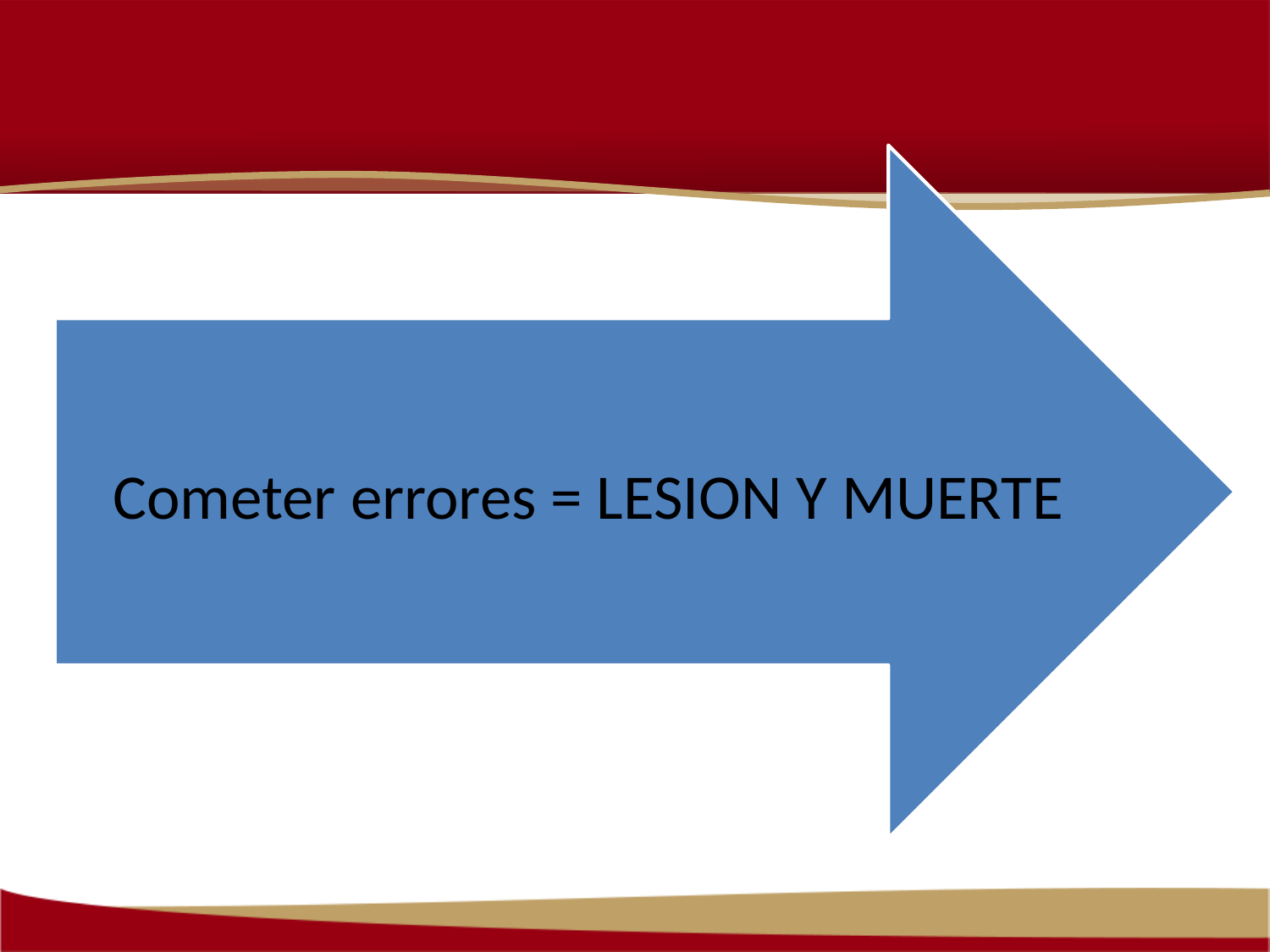

#
Cometer errores = LESION Y MUERTE